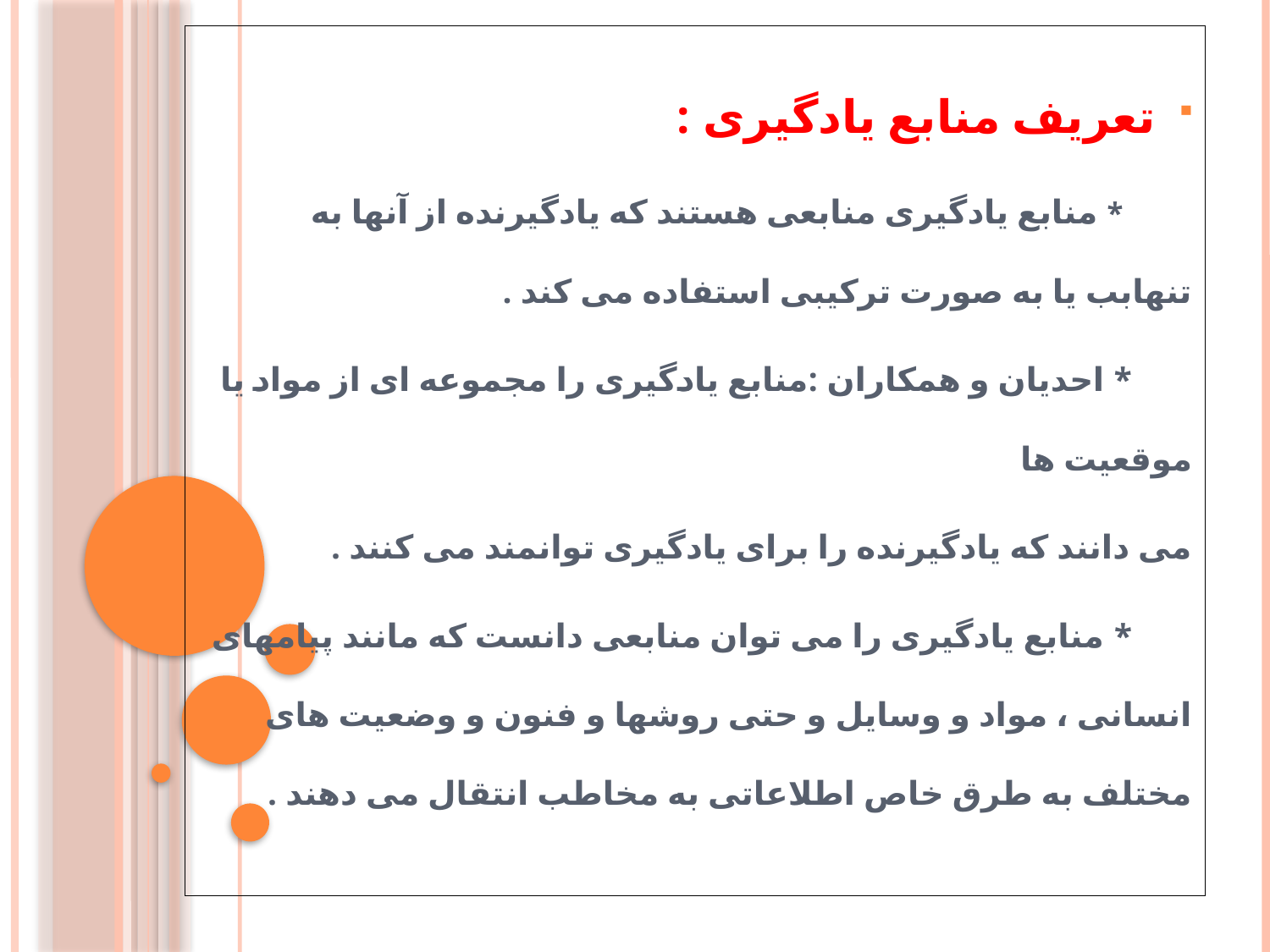

تعریف منابع یادگیری :
         * منابع یادگیری منابعی هستند که یادگیرنده از آنها به تنهابب یا به صورت ترکیبی استفاده می کند .
       * احدیان و همکاران :منابع یادگیری را مجموعه ای از مواد یا موقعیت ها
می دانند که یادگیرنده را برای یادگیری توانمند می کنند .
       * منابع یادگیری را می توان منابعی دانست که مانند پیامهای انسانی ، مواد و وسایل و حتی روشها و فنون و وضعیت های مختلف به طرق خاص اطلاعاتی به مخاطب انتقال می دهند .
#